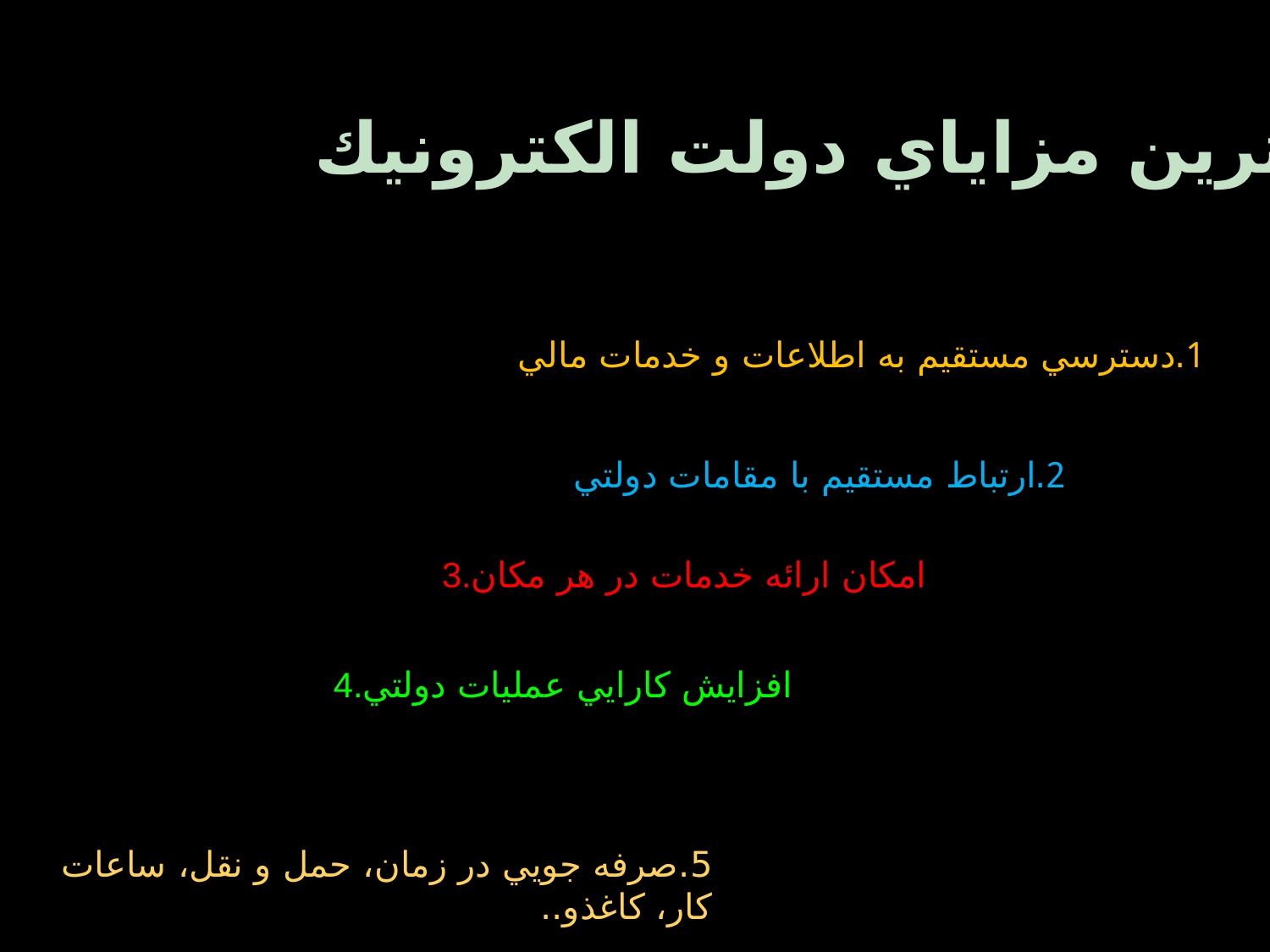

مهمترین مزاياي دولت الكترونيك
1.دسترسي مستقيم به اطلاعات و خدمات مالي
2.ارتباط مستقيم با مقامات دولتي
3.امكان ارائه خدمات در هر مكان
4.افزايش كارايي عمليات دولتي
5.صرفه جويي در زمان، حمل و نقل، ساعات كار، كاغذو..